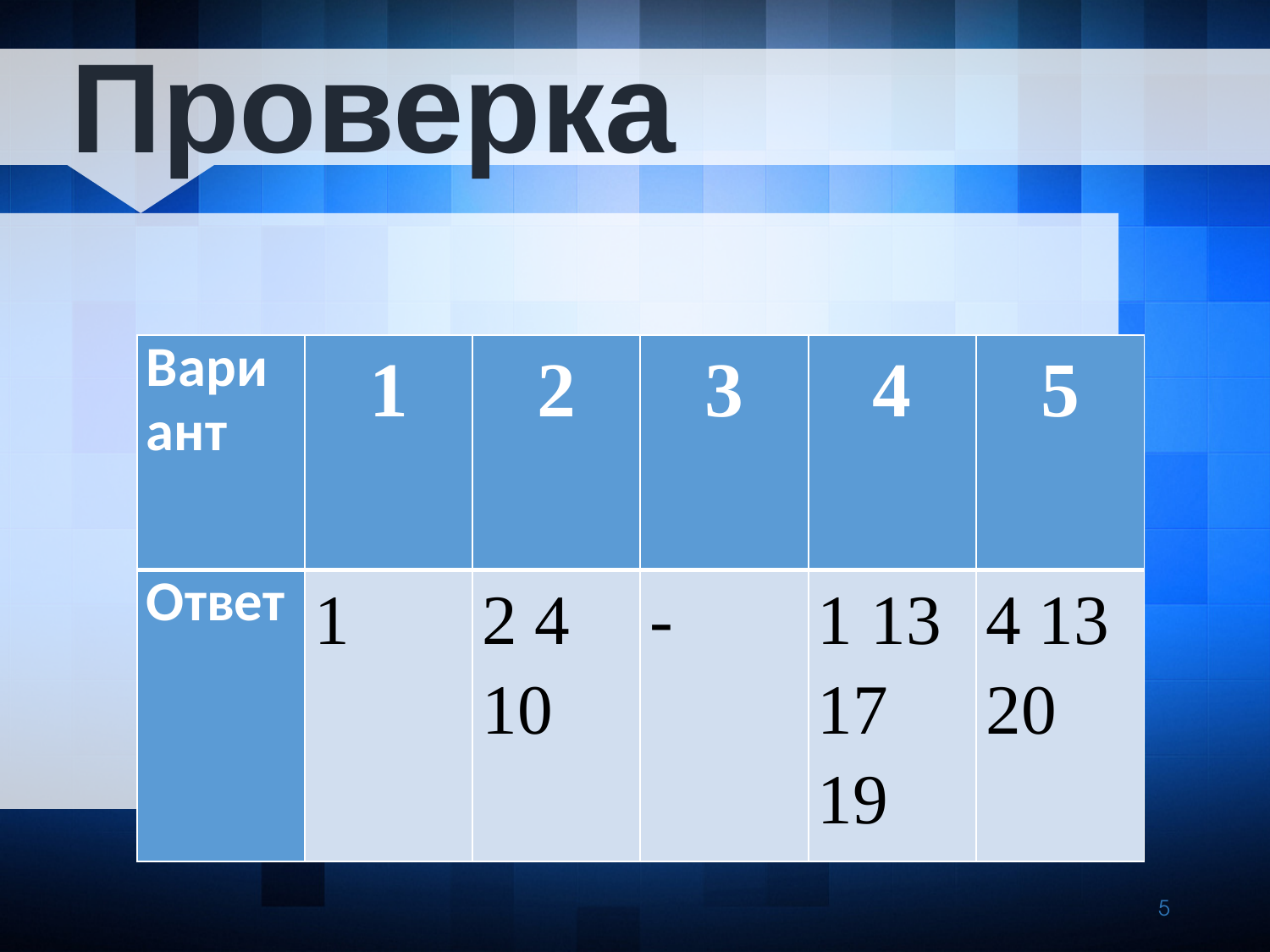

Проверка

| Вариант | 1 | 2 | 3 | 4 | 5 |
| --- | --- | --- | --- | --- | --- |
| Ответ | 1 | 2 4 10 | - | 1 13 17 19 | 4 13 20 |
5